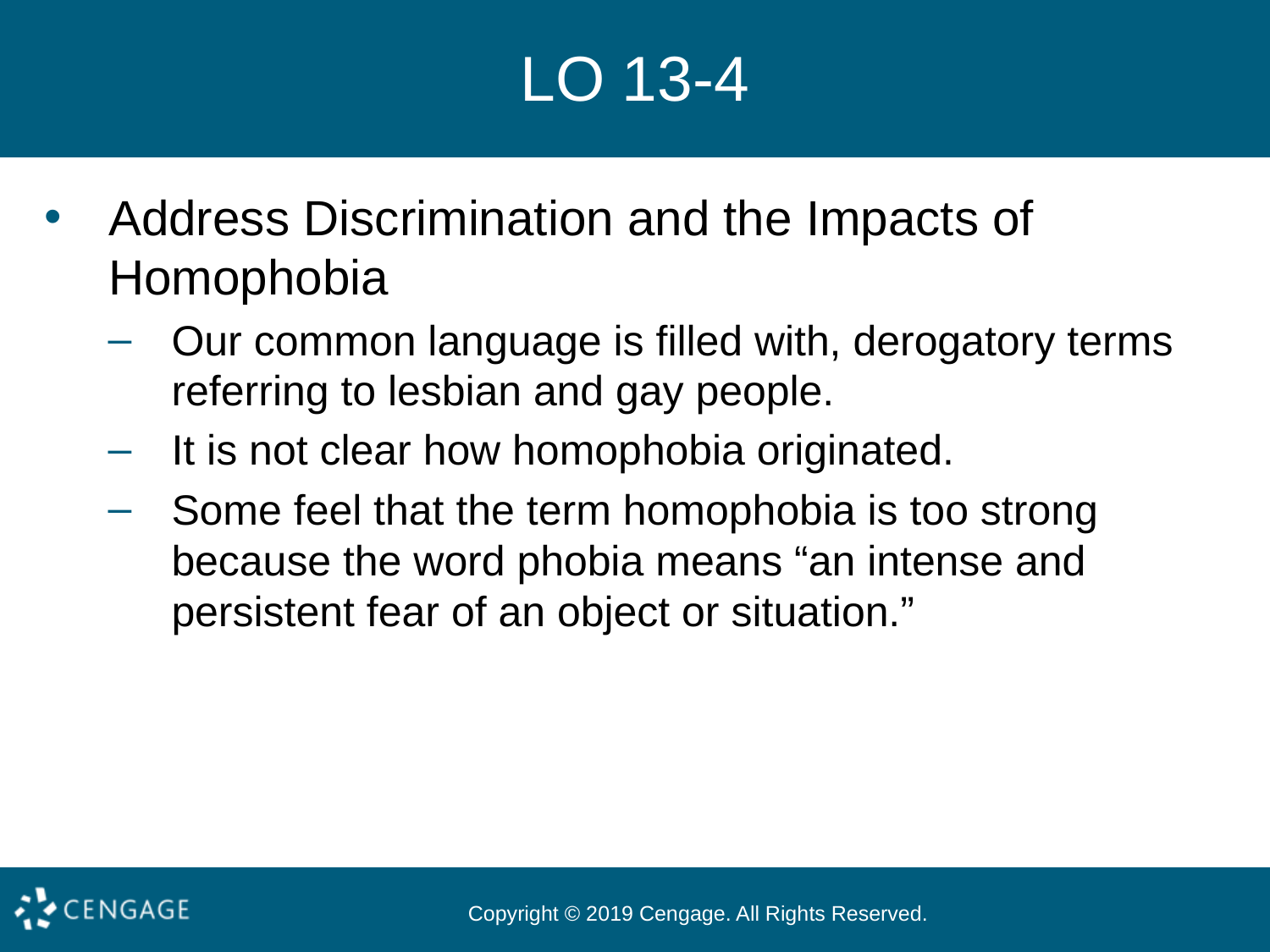

# LO 13-4
Address Discrimination and the Impacts of Homophobia
Our common language is filled with, derogatory terms referring to lesbian and gay people.
It is not clear how homophobia originated.
Some feel that the term homophobia is too strong because the word phobia means “an intense and persistent fear of an object or situation.”